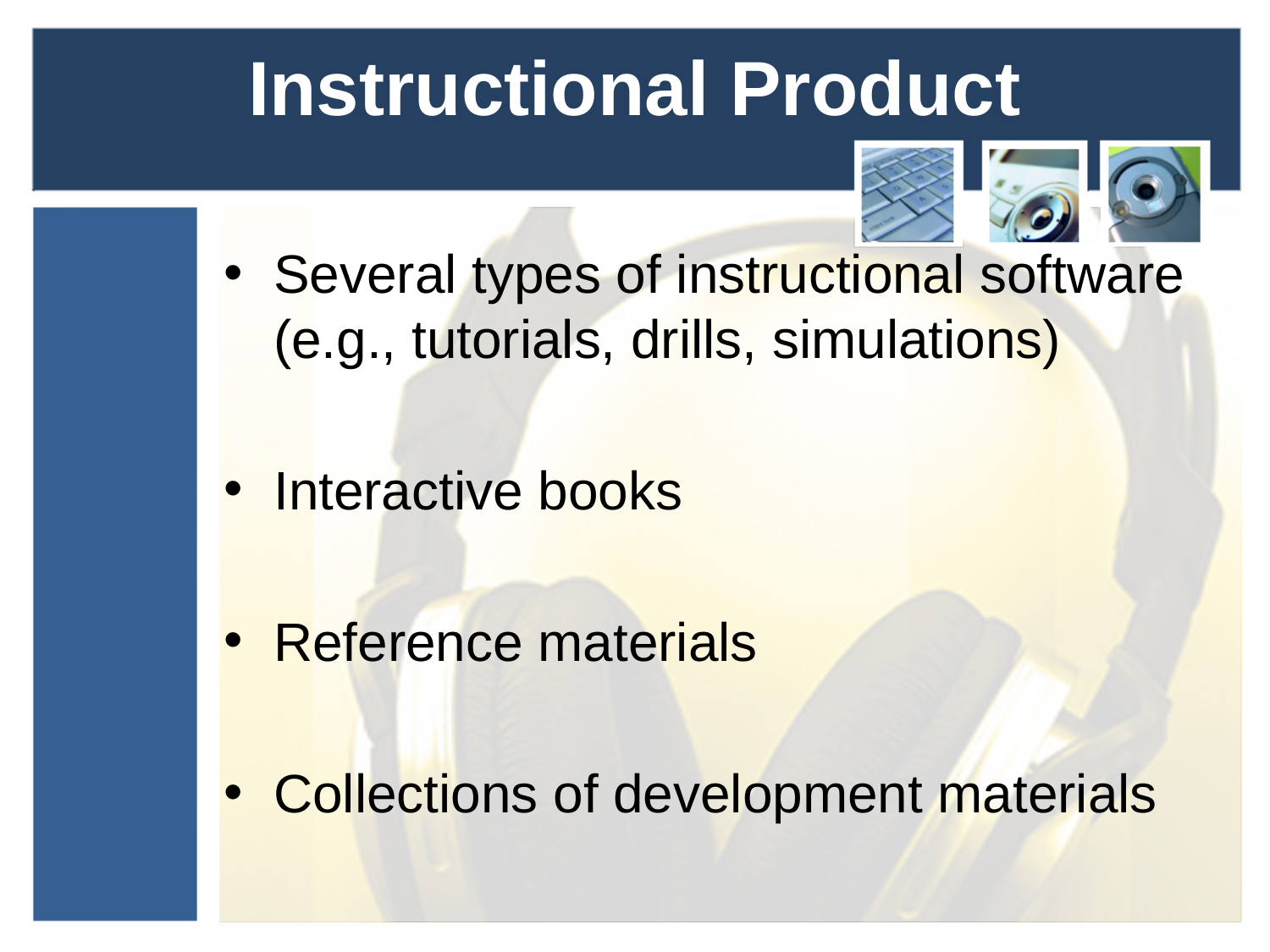

# Instructional Product
Several types of instructional software (e.g., tutorials, drills, simulations)

Interactive books

Reference materials

Collections of development materials